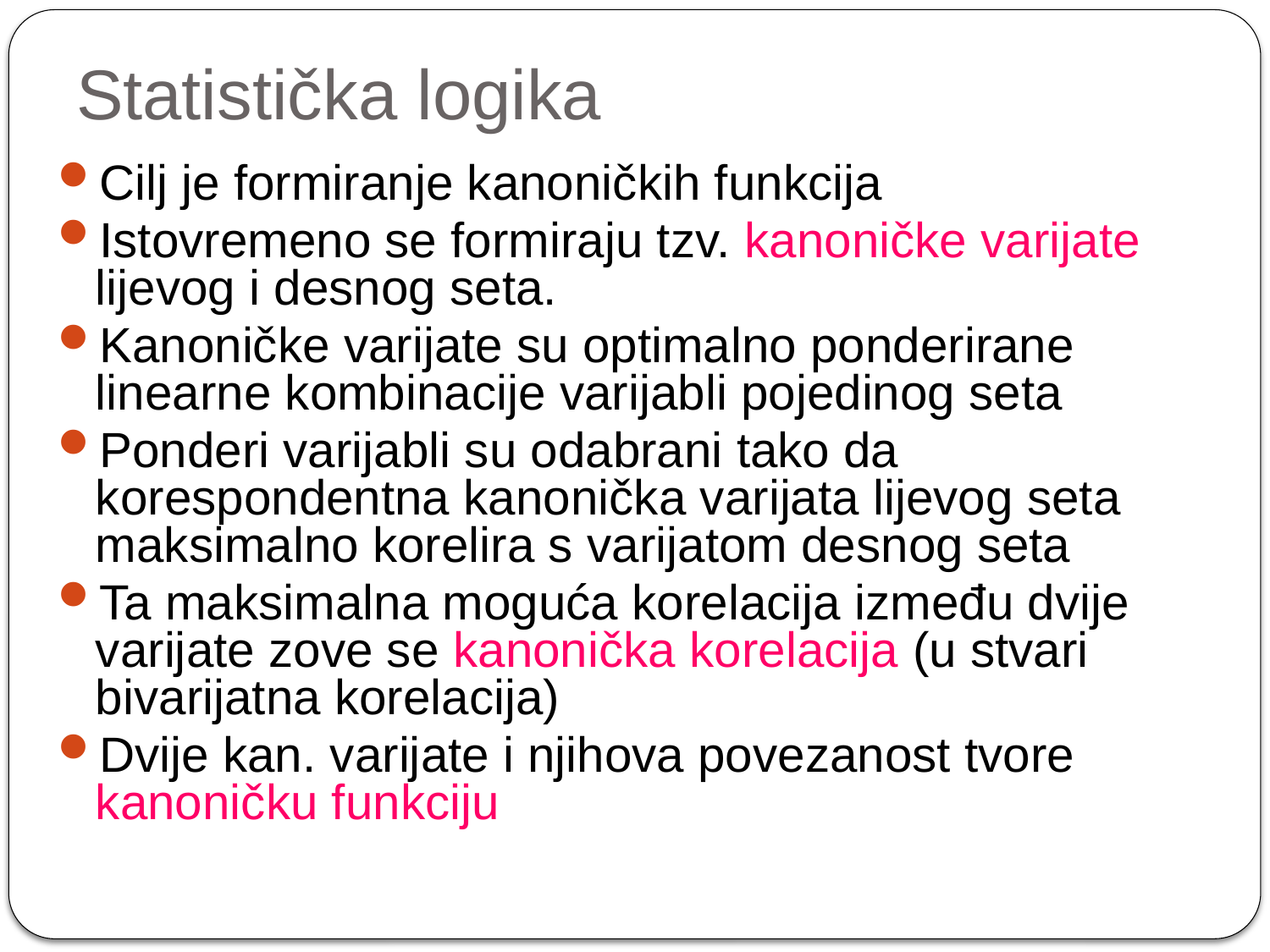

# Statistička logika
Cilj je formiranje kanoničkih funkcija
Istovremeno se formiraju tzv. kanoničke varijate lijevog i desnog seta.
Kanoničke varijate su optimalno ponderirane linearne kombinacije varijabli pojedinog seta
Ponderi varijabli su odabrani tako da korespondentna kanonička varijata lijevog seta maksimalno korelira s varijatom desnog seta
Ta maksimalna moguća korelacija između dvije varijate zove se kanonička korelacija (u stvari bivarijatna korelacija)
Dvije kan. varijate i njihova povezanost tvore kanoničku funkciju